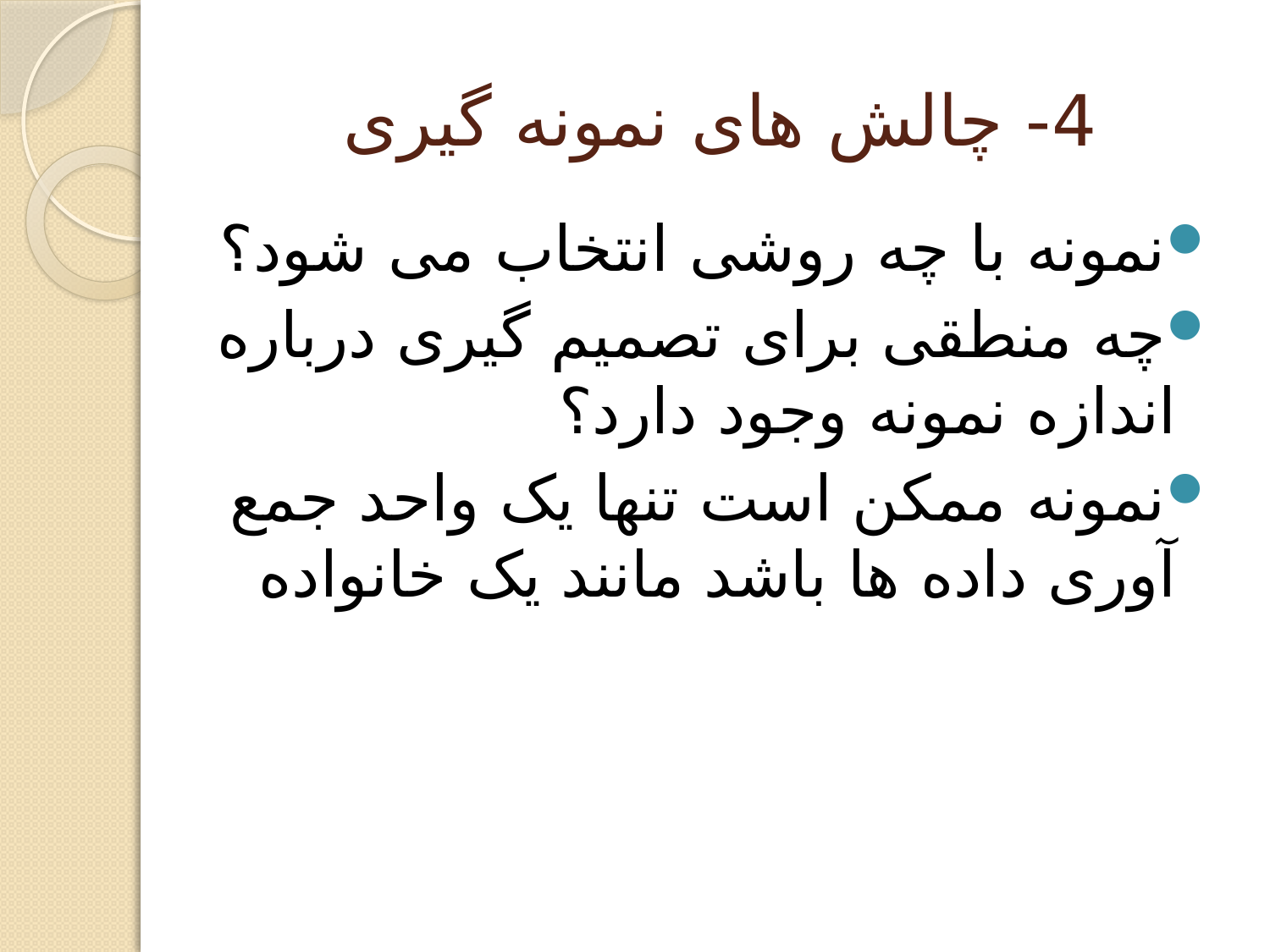

# 4- چالش های نمونه گیری
نمونه با چه روشی انتخاب می شود؟
چه منطقی برای تصمیم گیری درباره اندازه نمونه وجود دارد؟
نمونه ممکن است تنها یک واحد جمع آوری داده ها باشد مانند یک خانواده